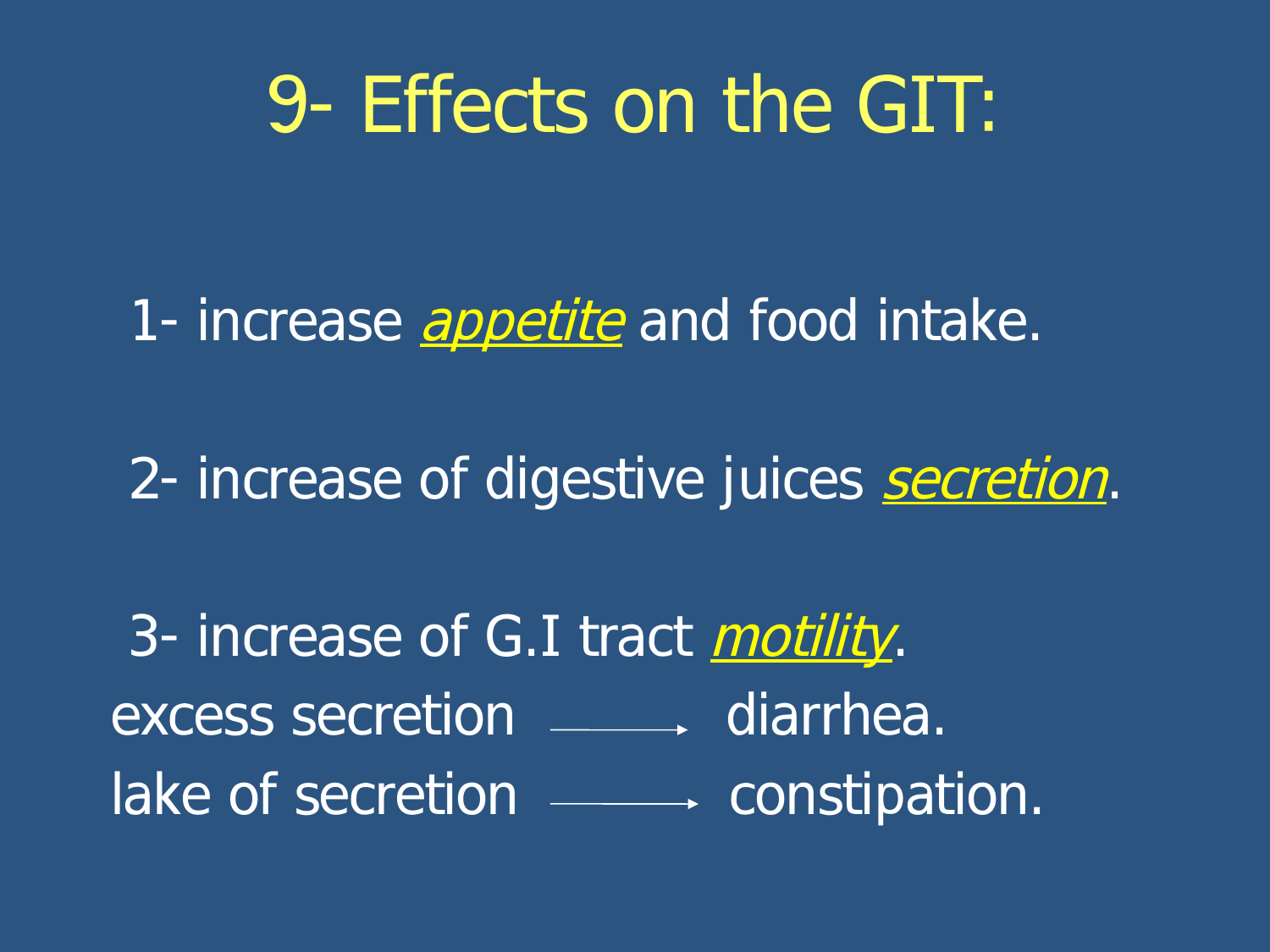

# 9- Effects on the GIT:

   1- increase appetite and food intake.

   2- increase of digestive juices secretion.

   3- increase of G.I tract motility.
  excess secretion            diarrhea.
  lake of secretion            constipation.